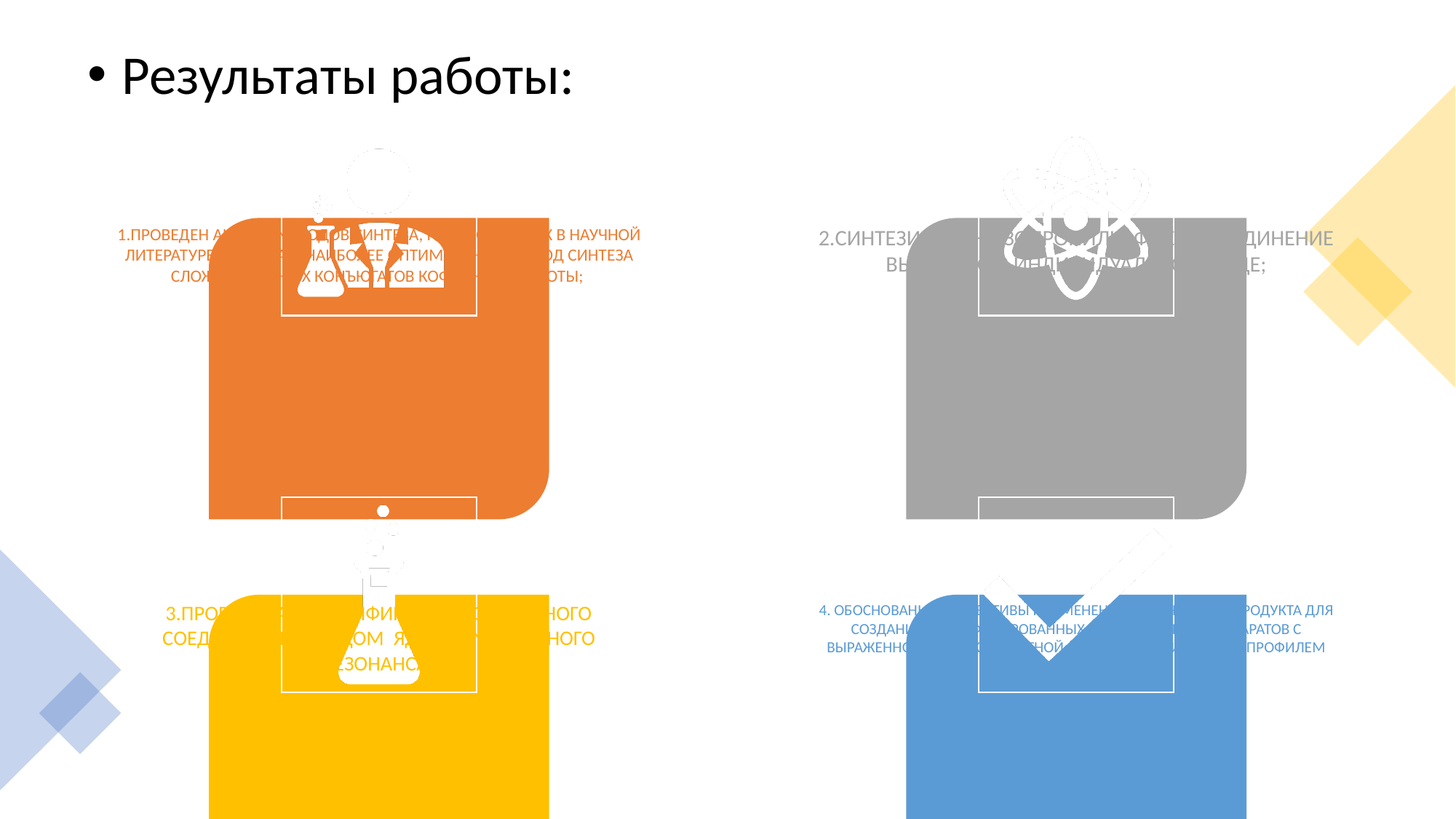

# Результаты работы:

1.Проведен анализ методов синтеза, предложенных в научной литературе, и выбран  наиболее оптимальный метод синтеза сложноэфирных конъюгатов кофейной кислоты;
2.Синтезирован изопропилкаффеат, соединение выделено в индивидуальном виде;
3.Проведена идентификация полученного соединения методом  ядерно-магнитного резонанса;
4. Обоснованы перспективы применения полученного продукта для создания модифицированных лекарственных препаратов с выраженной антиоксидантной активностью и низким профилем токсичности.